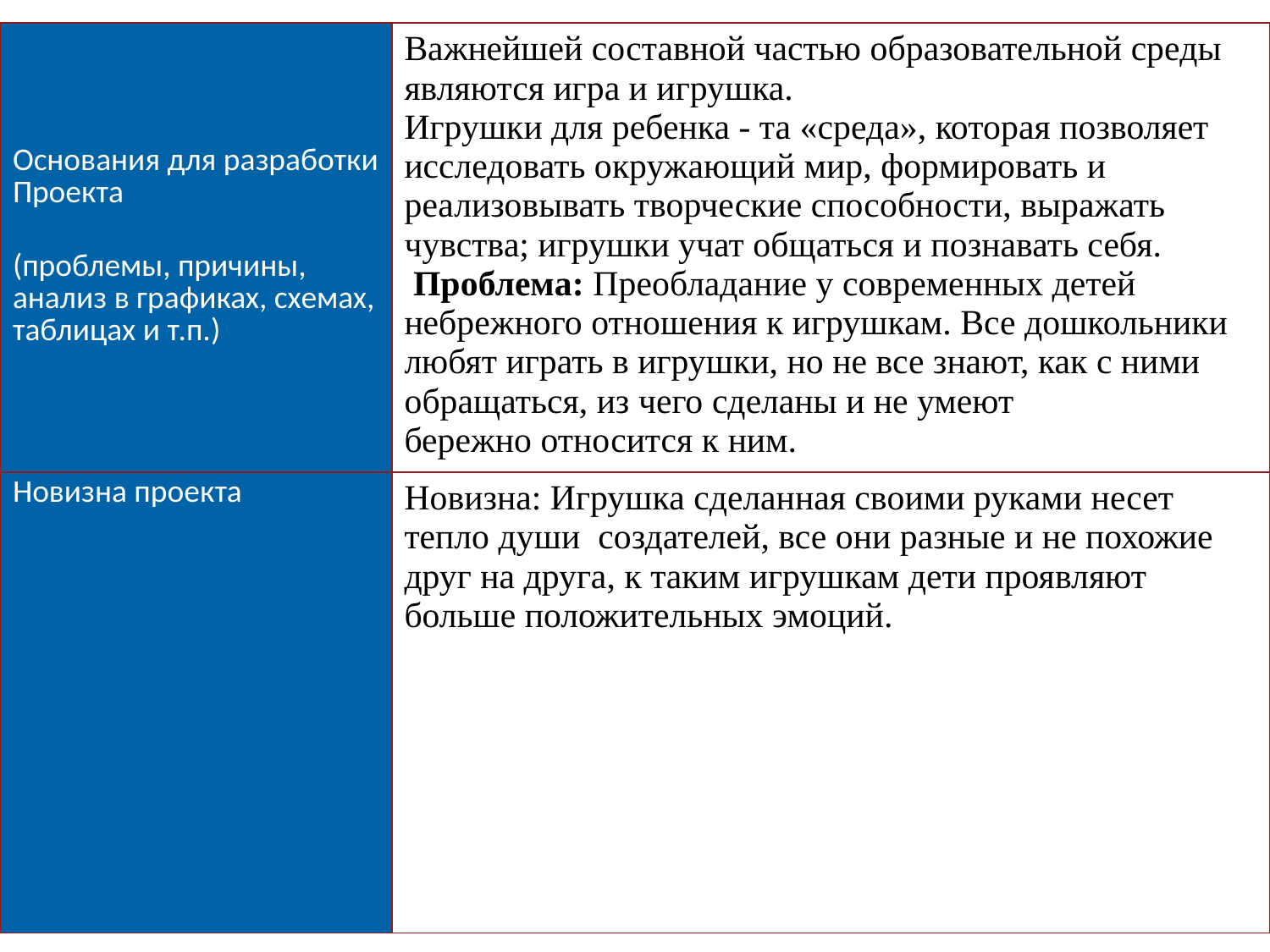

| Основания для разработки Проекта (проблемы, причины, анализ в графиках, схемах, таблицах и т.п.) | Важнейшей составной частью образовательной среды являются игра и игрушка. Игрушки для ребенка - та «среда», которая позволяет исследовать окружающий мир, формировать и реализовывать творческие способности, выражать чувства; игрушки учат общаться и познавать себя. Проблема: Преобладание у современных детей небрежного отношения к игрушкам. Все дошкольники любят играть в игрушки, но не все знают, как с ними обращаться, из чего сделаны и не умеют бережно относится к ним. |
| --- | --- |
| Новизна проекта | Новизна: Игрушка сделанная своими руками несет тепло души создателей, все они разные и не похожие друг на друга, к таким игрушкам дети проявляют больше положительных эмоций. |
3